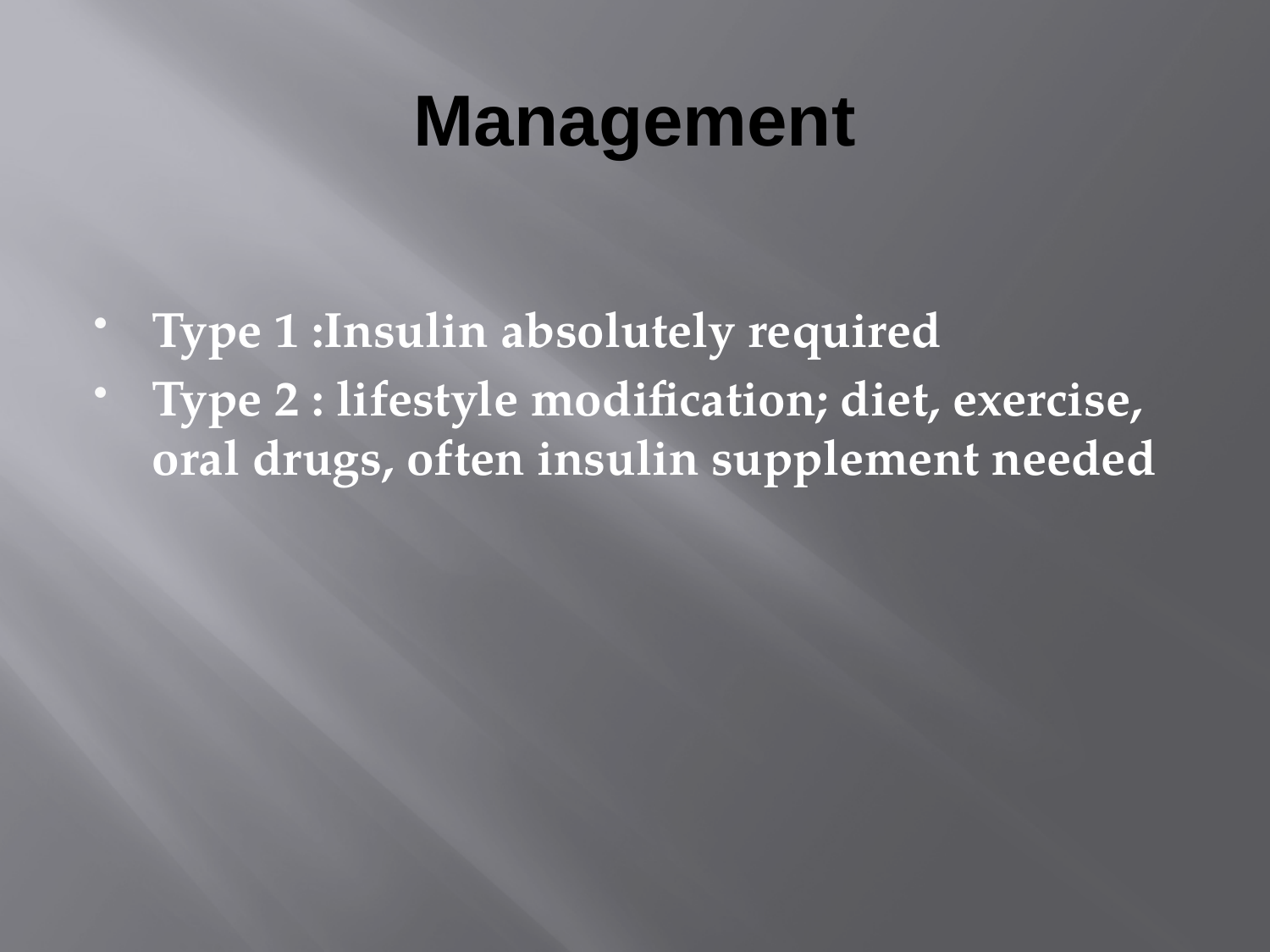

# Management

Type 1 :Insulin absolutely required
Type 2 : lifestyle modification; diet, exercise, oral drugs, often insulin supplement needed